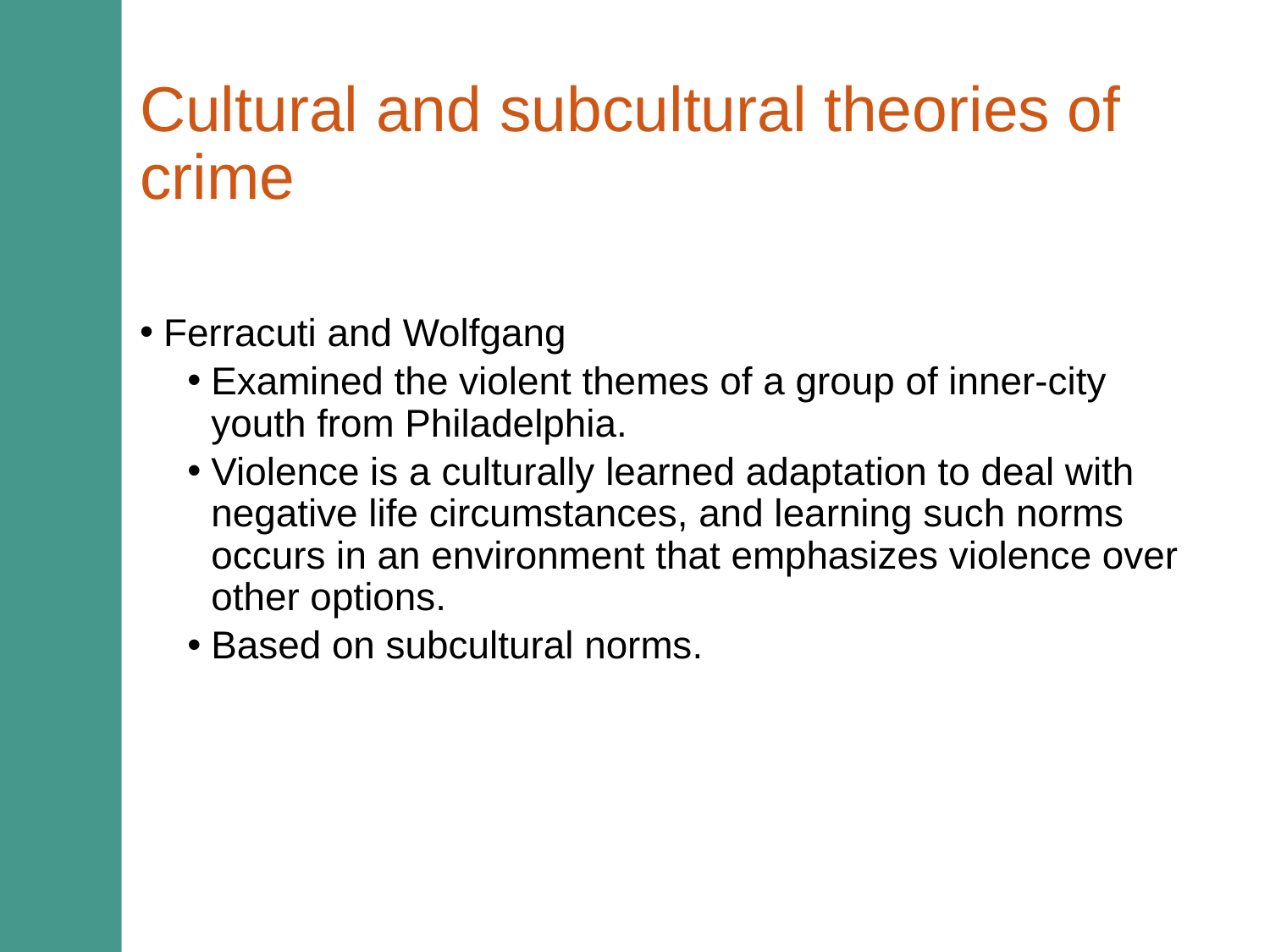

# Cultural and subcultural theories of crime
Ferracuti and Wolfgang
Examined the violent themes of a group of inner-city youth from Philadelphia.
Violence is a culturally learned adaptation to deal with negative life circumstances, and learning such norms occurs in an environment that emphasizes violence over other options.
Based on subcultural norms.